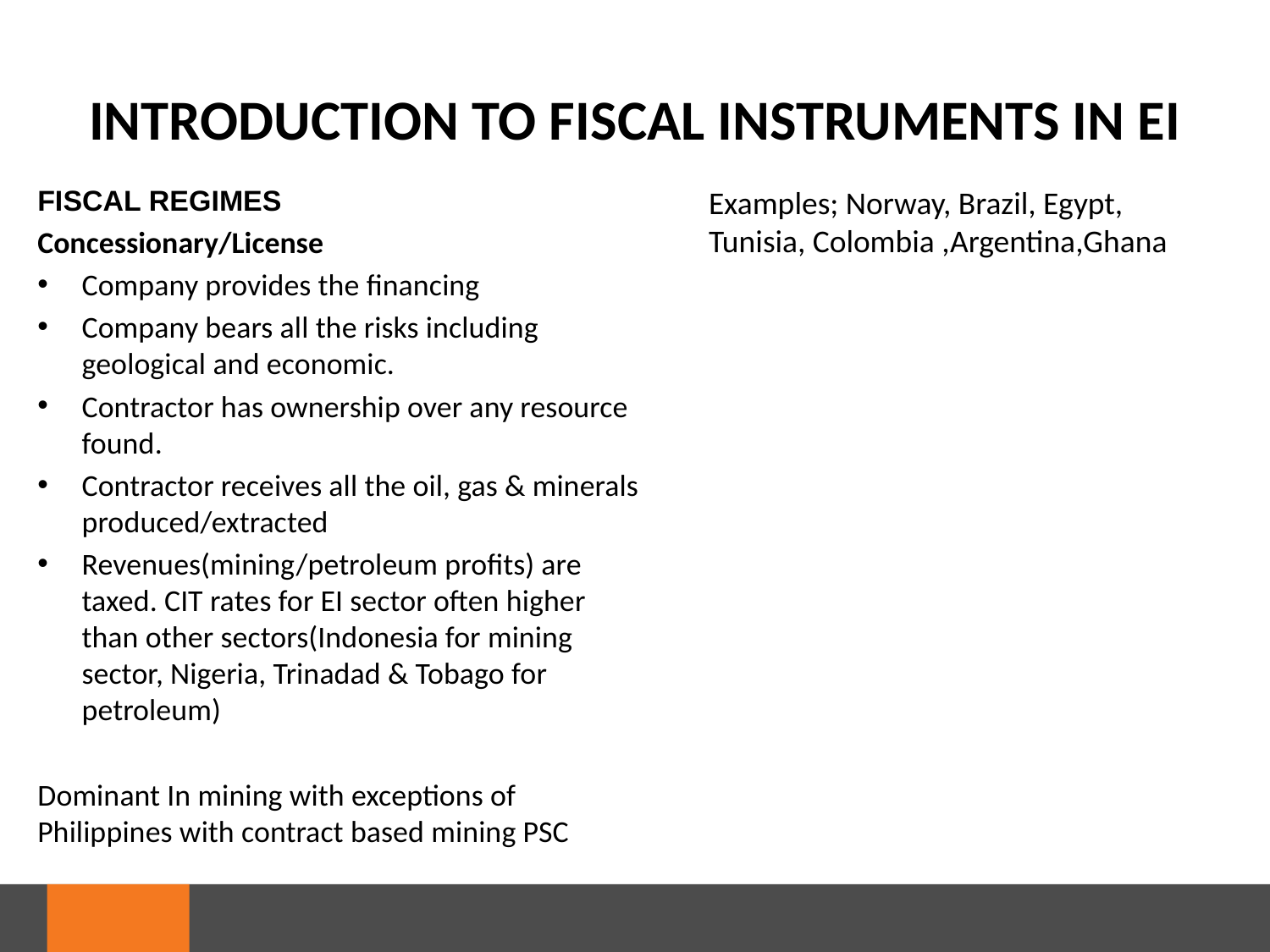

# INTRODUCTION TO FISCAL INSTRUMENTS IN EI
FISCAL REGIMES
Concessionary/License
Company provides the financing
Company bears all the risks including geological and economic.
Contractor has ownership over any resource found.
Contractor receives all the oil, gas & minerals produced/extracted
Revenues(mining/petroleum profits) are taxed. CIT rates for EI sector often higher than other sectors(Indonesia for mining sector, Nigeria, Trinadad & Tobago for petroleum)

Dominant In mining with exceptions of Philippines with contract based mining PSC

Examples; Norway, Brazil, Egypt, Tunisia, Colombia ,Argentina,Ghana